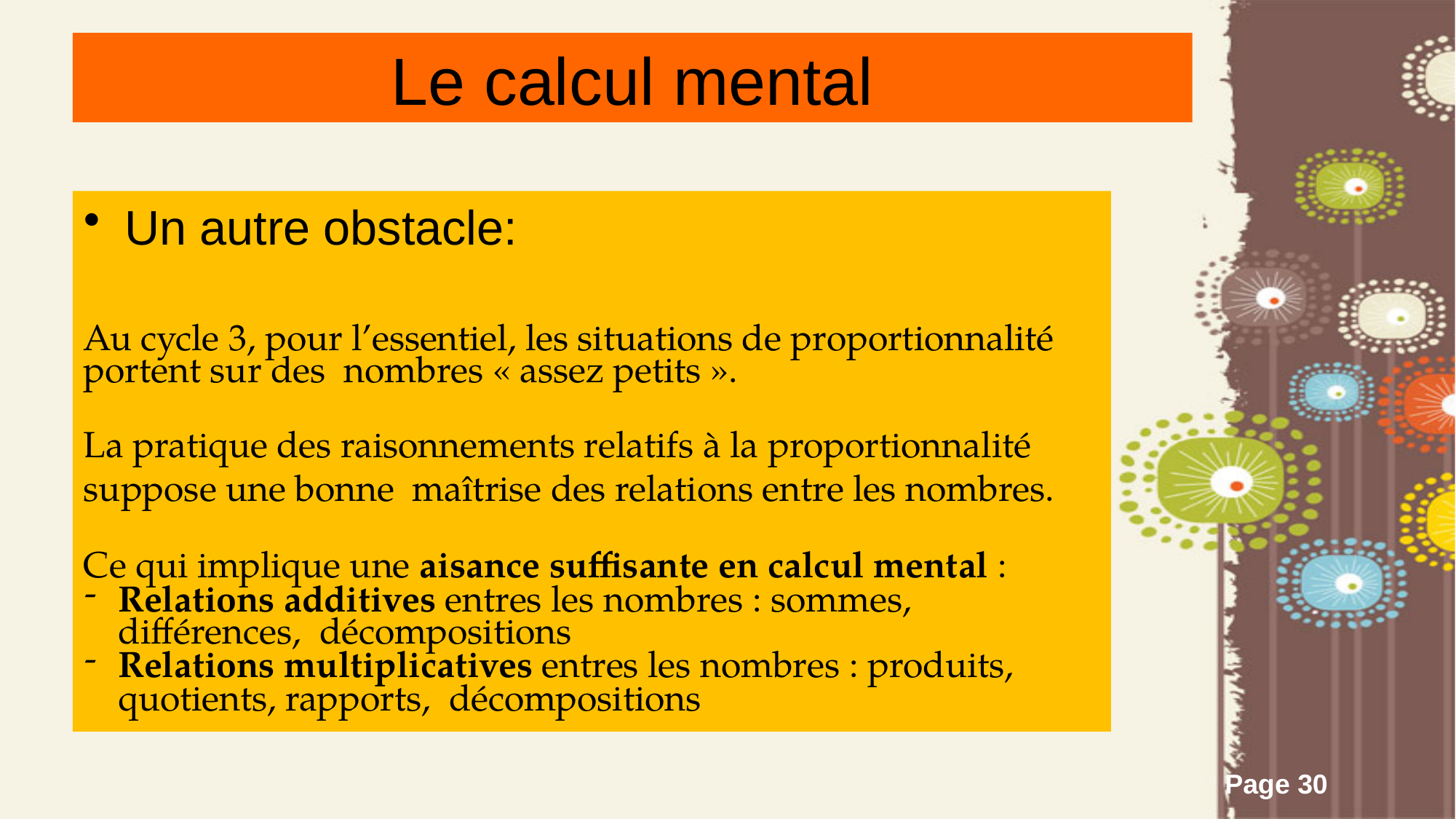

# Le calcul mental
Un autre obstacle:

Au cycle 3, pour l’essentiel, les situations de proportionnalité portent sur des  nombres « assez petits ».
La pratique des raisonnements relatifs à la proportionnalité suppose une bonne  maîtrise des relations entre les nombres.
Ce qui implique une aisance suﬃsante en calcul mental :
Relations additives entres les nombres : sommes, diﬀérences,  décompositions
Relations multiplicatives entres les nombres : produits, quotients, rapports,  décompositions